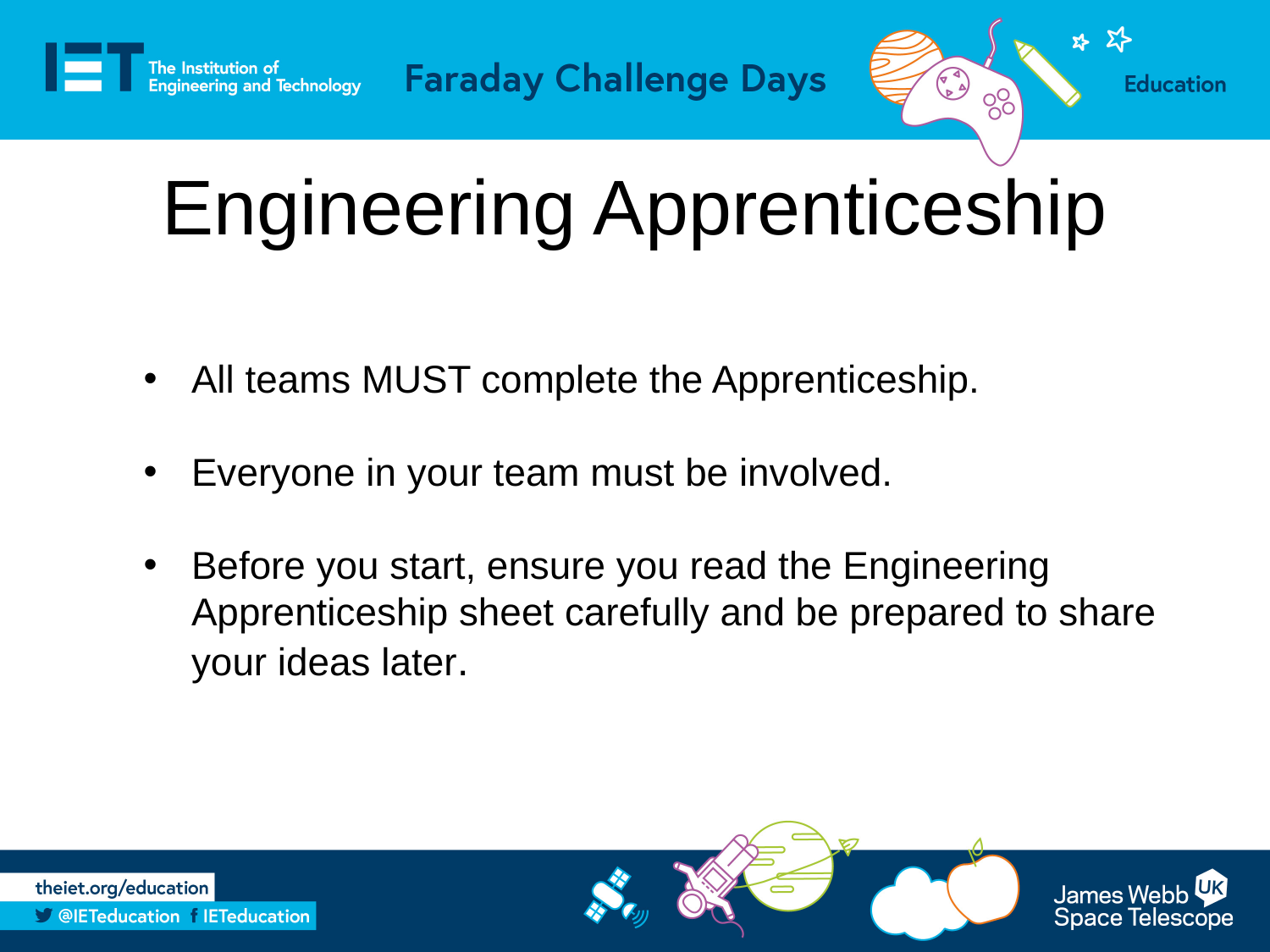

# Engineering Apprenticeship
All teams MUST complete the Apprenticeship.

Everyone in your team must be involved.

Before you start, ensure you read the Engineering Apprenticeship sheet carefully and be prepared to share your ideas later.